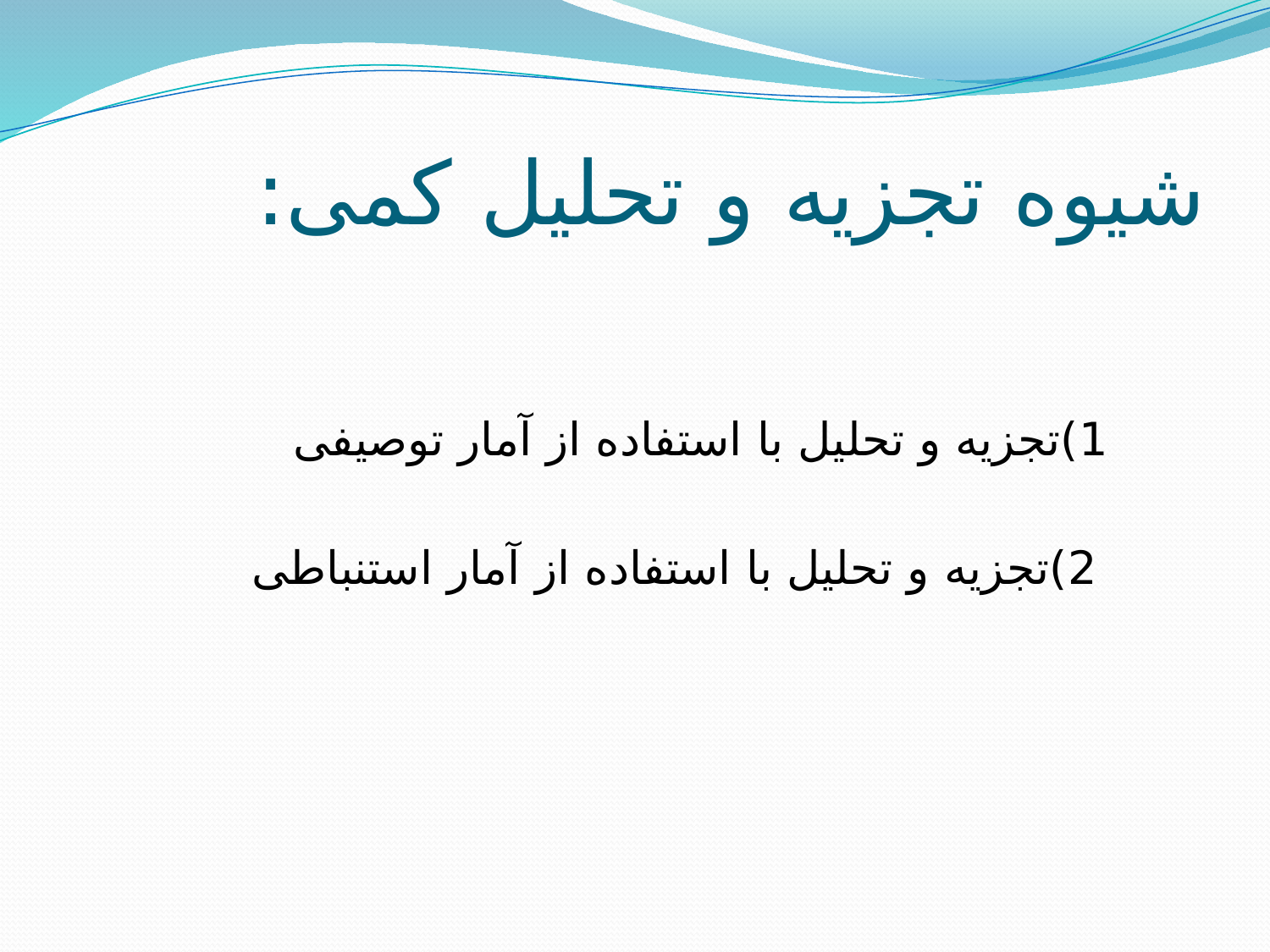

# شیوه تجزیه و تحلیل کمی:

		    1)تجزیه و تحلیل با استفاده از آمار توصیفی

		    2)تجزیه و تحلیل با استفاده از آمار استنباطی